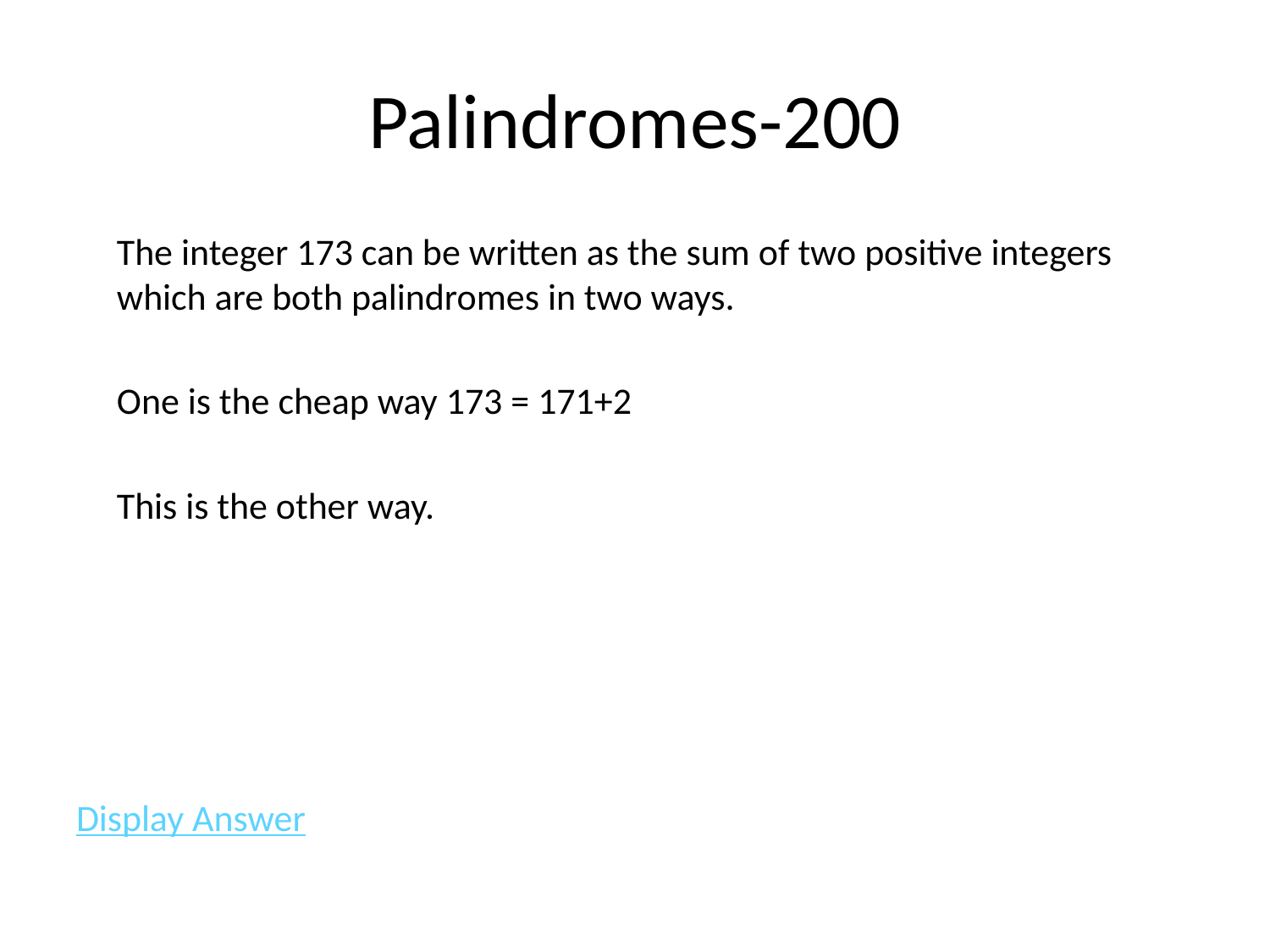

# Palindromes-200
	The integer 173 can be written as the sum of two positive integers which are both palindromes in two ways.

	One is the cheap way 173 = 171+2

	This is the other way.

Display Answer